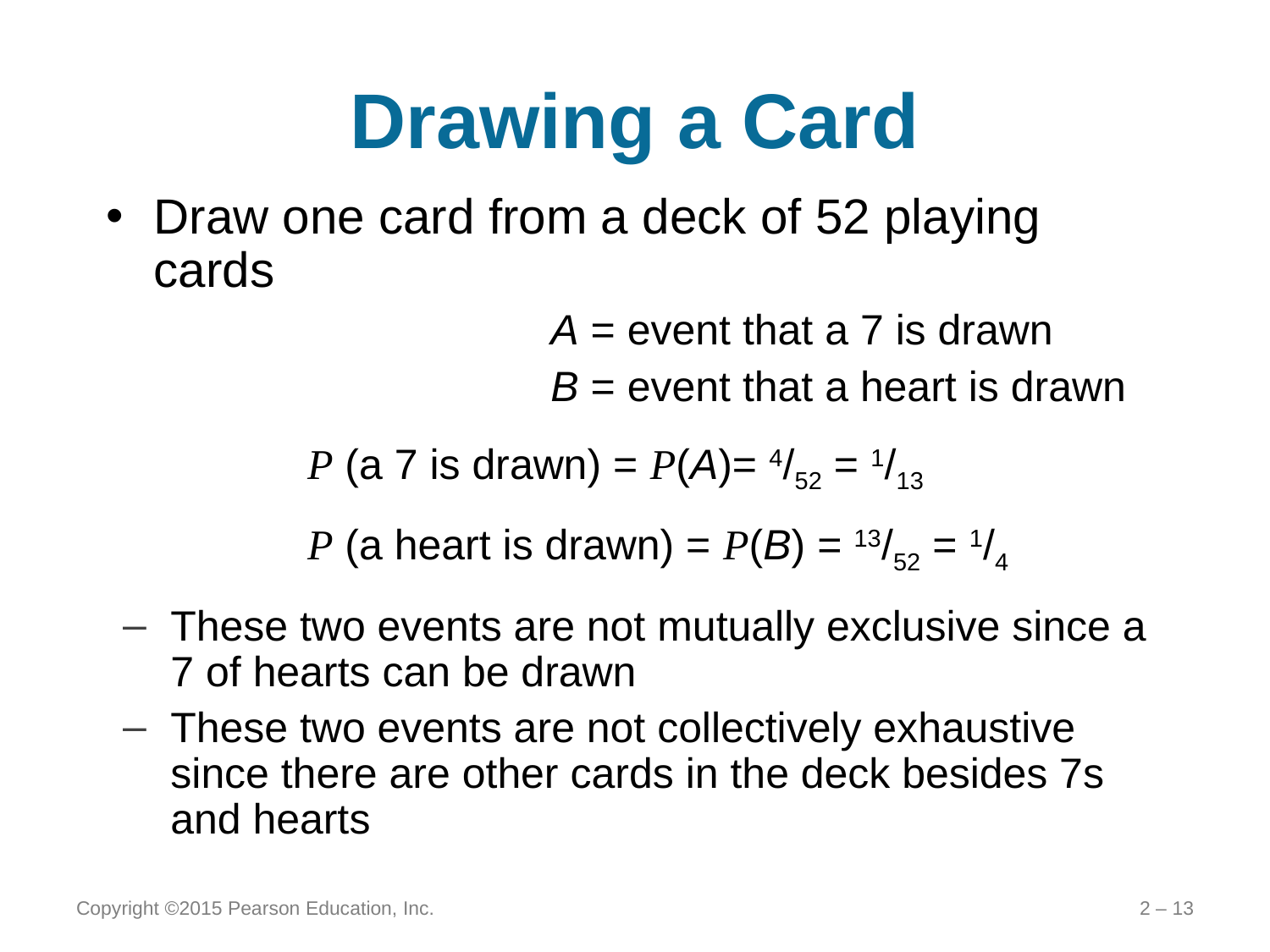

# Drawing a Card
Draw one card from a deck of 52 playing cards
			A = event that a 7 is drawn
			B = event that a heart is drawn
P (a 7 is drawn) = P(A)= 4/52 = 1/13
P (a heart is drawn) = P(B) = 13/52 = 1/4
These two events are not mutually exclusive since a 7 of hearts can be drawn
These two events are not collectively exhaustive since there are other cards in the deck besides 7s and hearts
Copyright ©2015 Pearson Education, Inc.
2 – 13